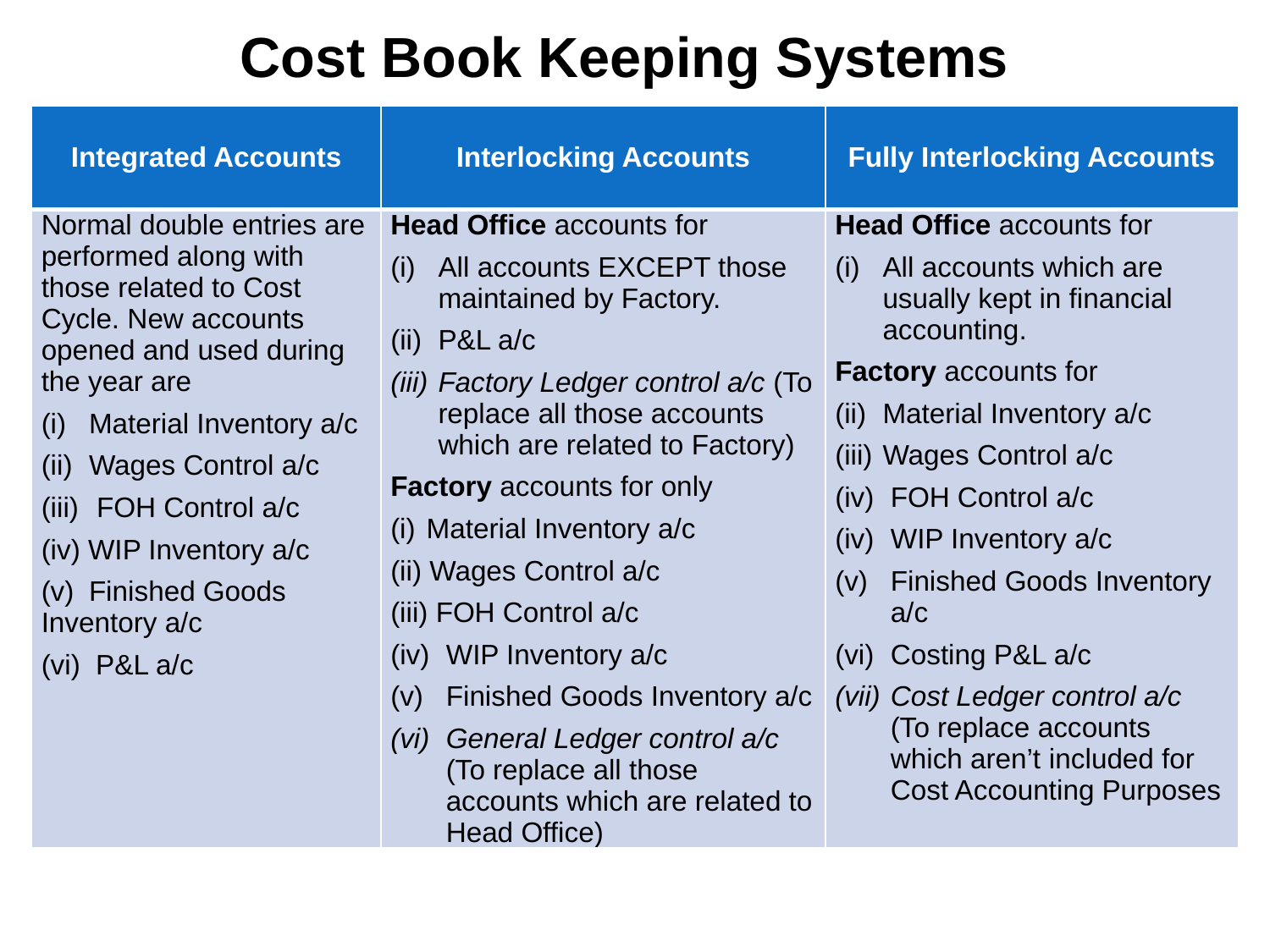

# Cost Book Keeping Systems
| Integrated Accounts | Interlocking Accounts | Fully Interlocking Accounts |
| --- | --- | --- |
| Normal double entries are performed along with those related to Cost Cycle. New accounts opened and used during the year are (i) Material Inventory a/c (ii) Wages Control a/c (iii) FOH Control a/c (iv) WIP Inventory a/c (v) Finished Goods Inventory a/c (vi) P&L a/c | Head Office accounts for All accounts EXCEPT those maintained by Factory. P&L a/c Factory Ledger control a/c (To replace all those accounts which are related to Factory) Factory accounts for only (i) Material Inventory a/c (ii) Wages Control a/c (iii) FOH Control a/c WIP Inventory a/c Finished Goods Inventory a/c General Ledger control a/c (To replace all those accounts which are related to Head Office) | Head Office accounts for All accounts which are usually kept in financial accounting. Factory accounts for Material Inventory a/c Wages Control a/c FOH Control a/c WIP Inventory a/c Finished Goods Inventory a/c Costing P&L a/c Cost Ledger control a/c (To replace accounts which aren’t included for Cost Accounting Purposes |